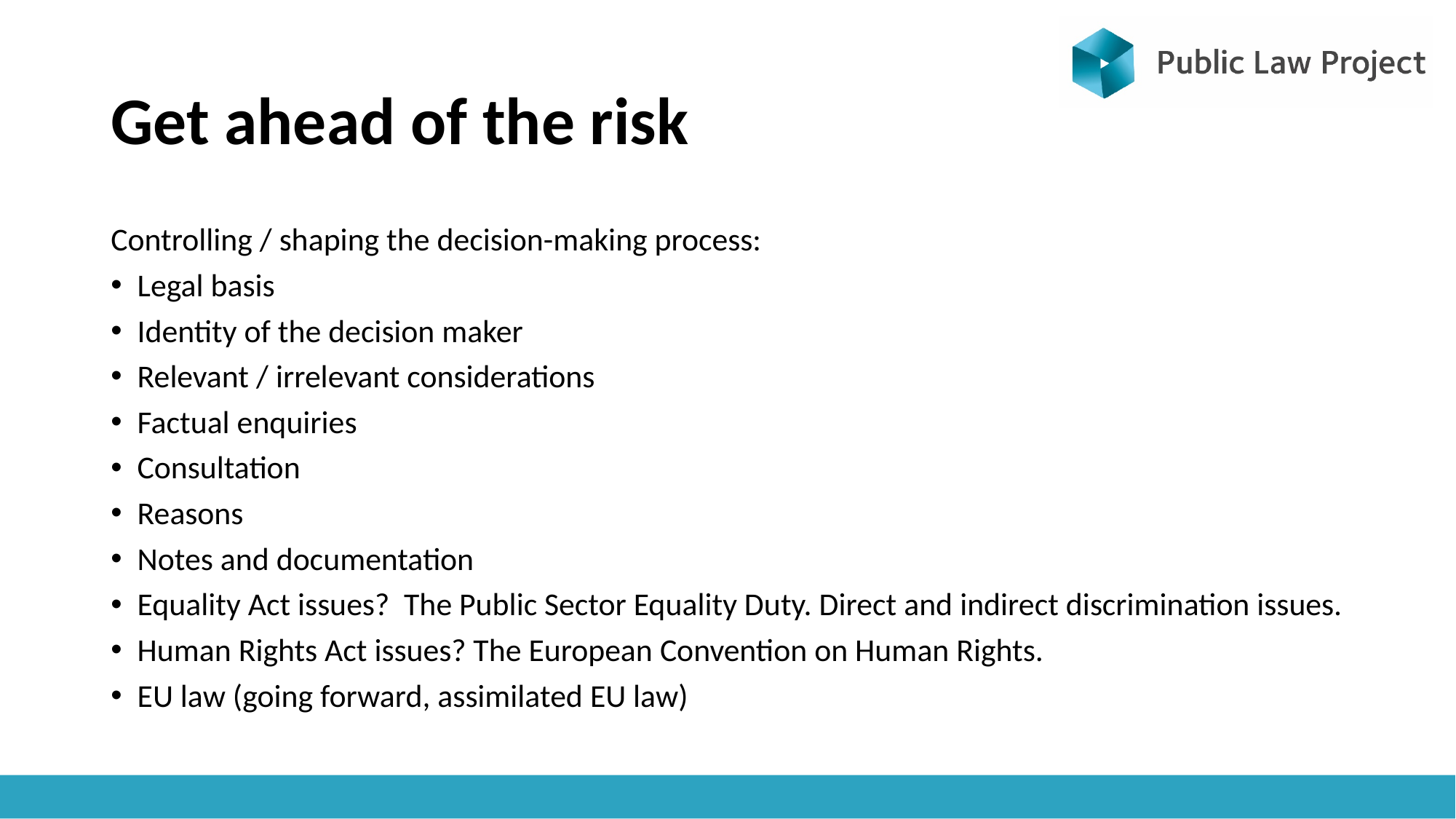

# Get ahead of the risk
Controlling / shaping the decision-making process:
Legal basis
Identity of the decision maker
Relevant / irrelevant considerations
Factual enquiries
Consultation
Reasons
Notes and documentation
Equality Act issues?  The Public Sector Equality Duty. Direct and indirect discrimination issues.
Human Rights Act issues? The European Convention on Human Rights.
EU law (going forward, assimilated EU law)